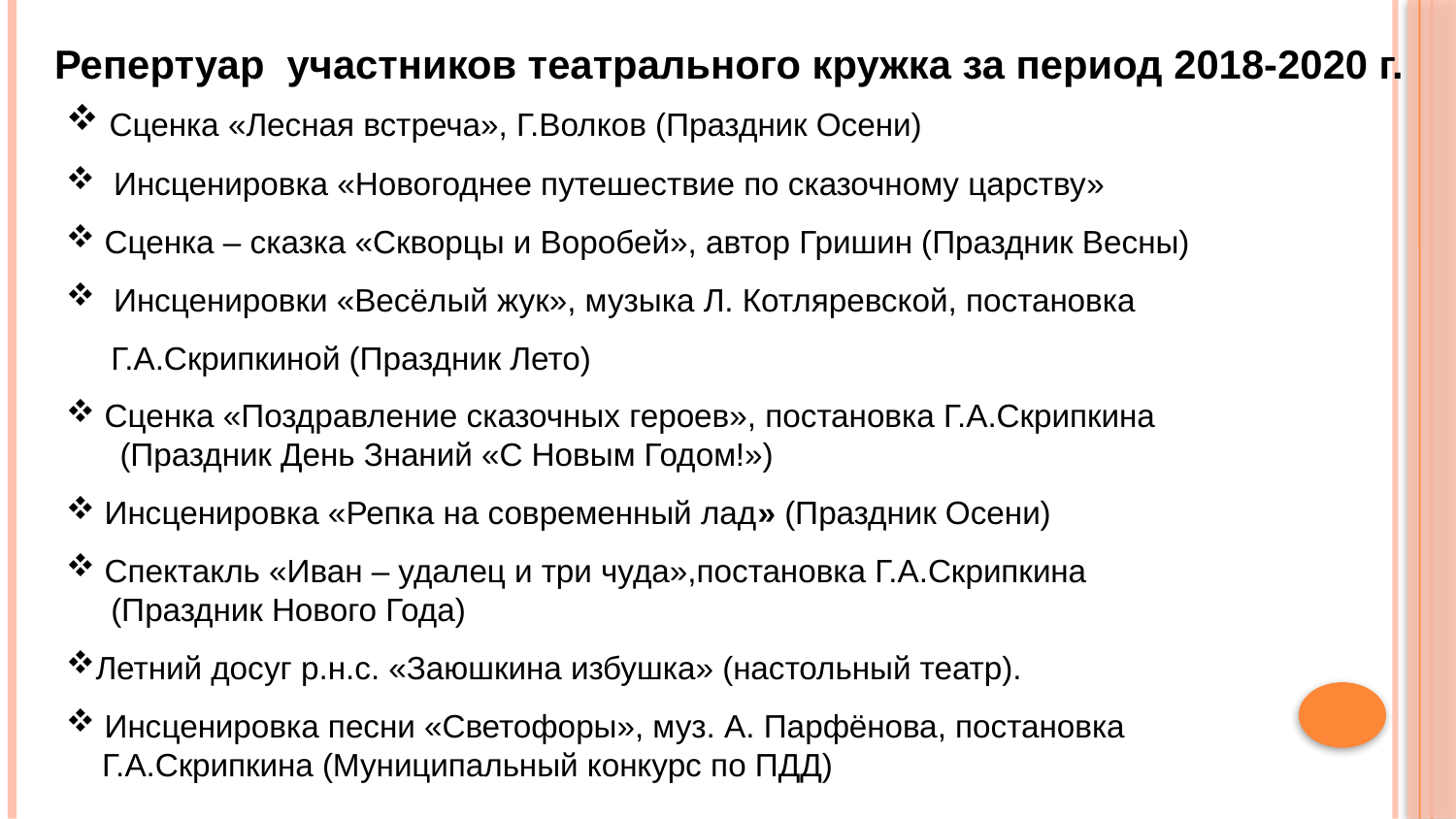

Репертуар  участников театрального кружка за период 2018-2020 г.
 Сценка «Лесная встреча», Г.Волков (Праздник Осени)
  Инсценировка «Новогоднее путешествие по сказочному царству»
 Сценка – сказка «Скворцы и Воробей», автор Гришин (Праздник Весны)
  Инсценировки «Весёлый жук», музыка Л. Котляревской, постановка
     Г.А.Скрипкиной (Праздник Лето)
 Сценка «Поздравление сказочных героев», постановка Г.А.Скрипкина
      (Праздник День Знаний «С Новым Годом!»)
 Инсценировка «Репка на современный лад» (Праздник Осени)
 Спектакль «Иван – удалец и три чуда»,постановка Г.А.Скрипкина
     (Праздник Нового Года)
Летний досуг р.н.с. «Заюшкина избушка» (настольный театр).
 Инсценировка песни «Светофоры», муз. А. Парфёнова, постановка
    Г.А.Скрипкина (Муниципальный конкурс по ПДД)